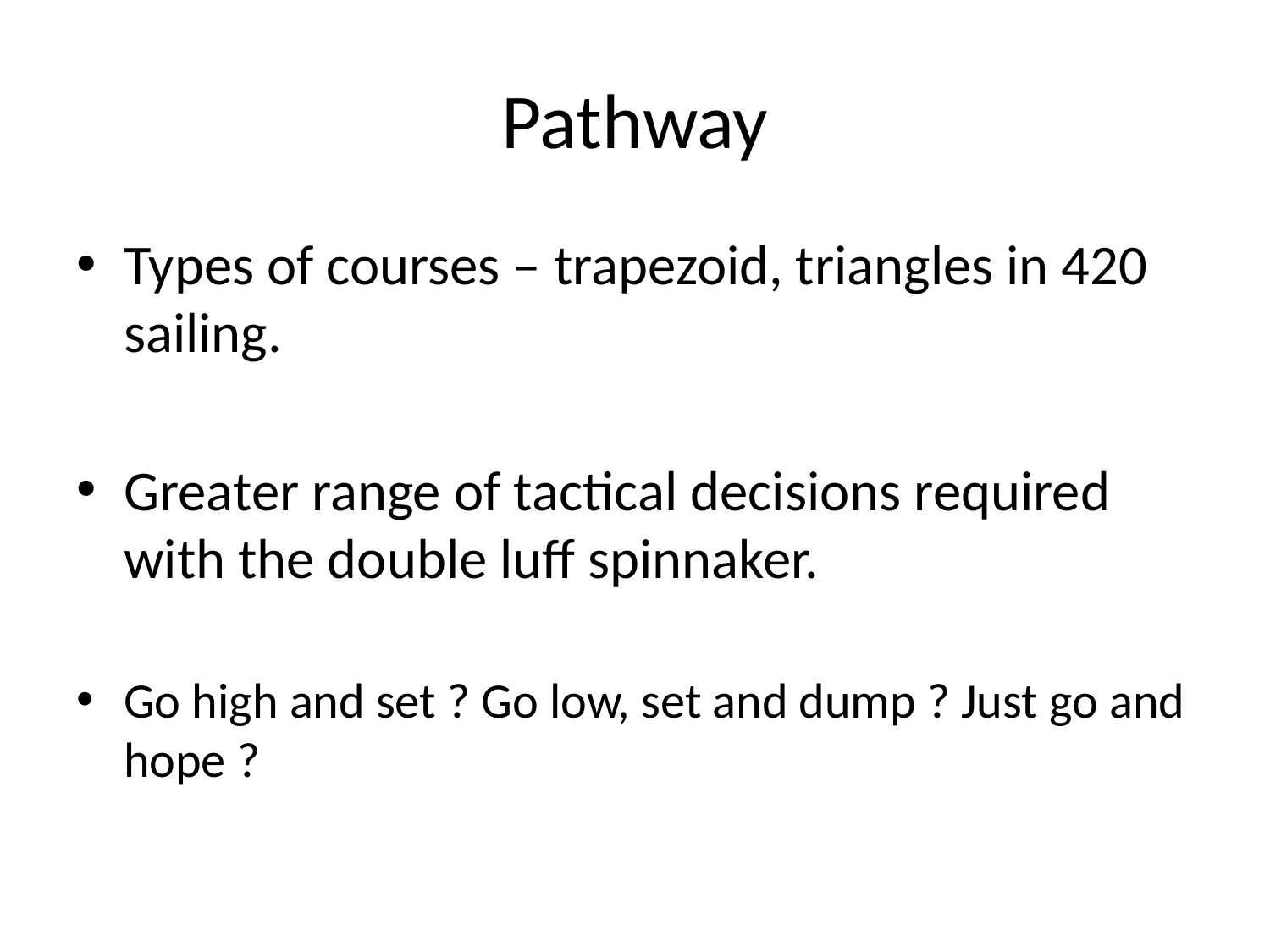

# Pathway
Types of courses – trapezoid, triangles in 420 sailing.

Greater range of tactical decisions required with the double luff spinnaker.

Go high and set ? Go low, set and dump ? Just go and hope ?